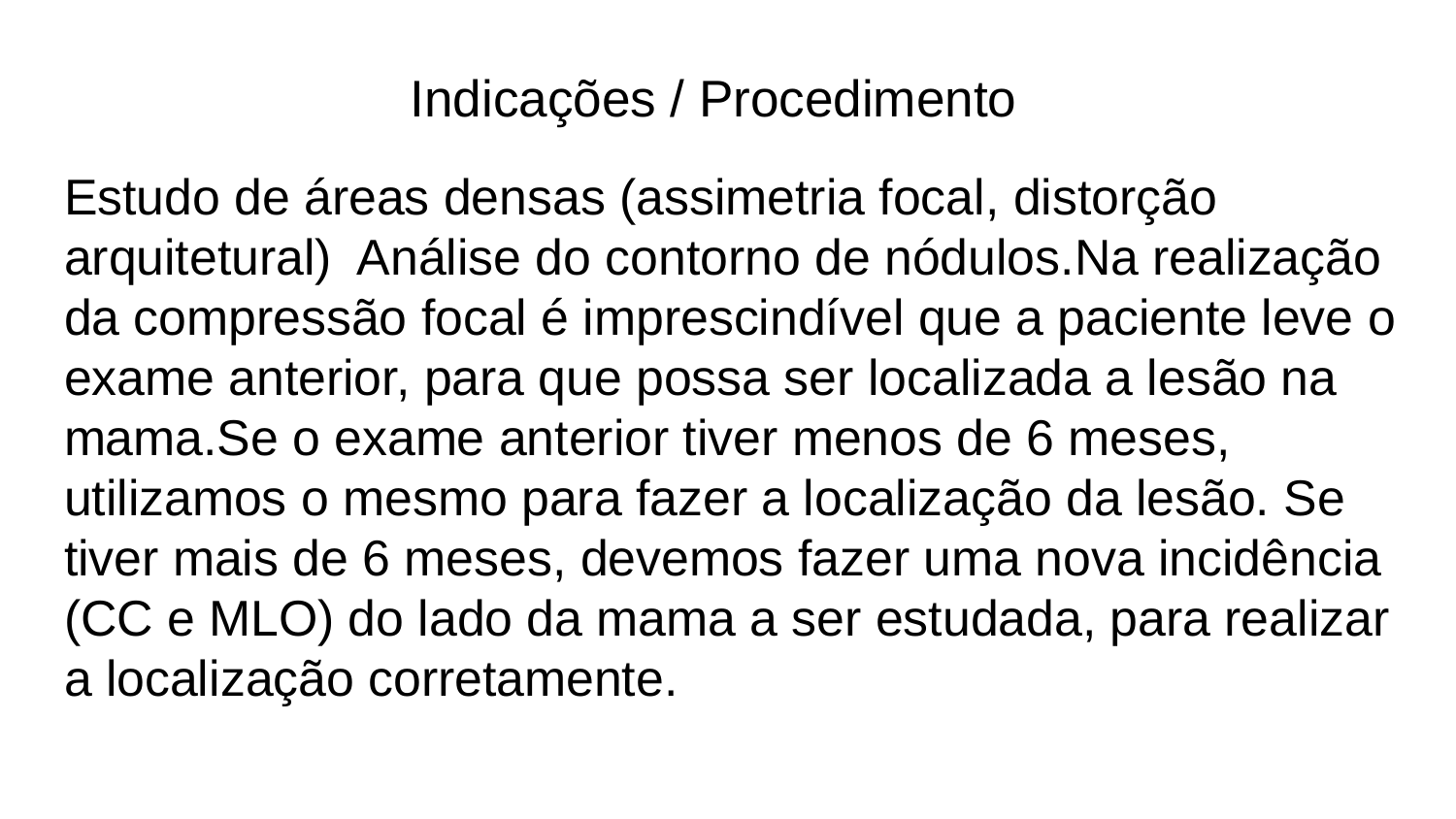

# Indicações / Procedimento
Estudo de áreas densas (assimetria focal, distorção arquitetural)  Análise do contorno de nódulos.Na realização da compressão focal é imprescindível que a paciente leve o exame anterior, para que possa ser localizada a lesão na mama.Se o exame anterior tiver menos de 6 meses, utilizamos o mesmo para fazer a localização da lesão. Se tiver mais de 6 meses, devemos fazer uma nova incidência (CC e MLO) do lado da mama a ser estudada, para realizar a localização corretamente.